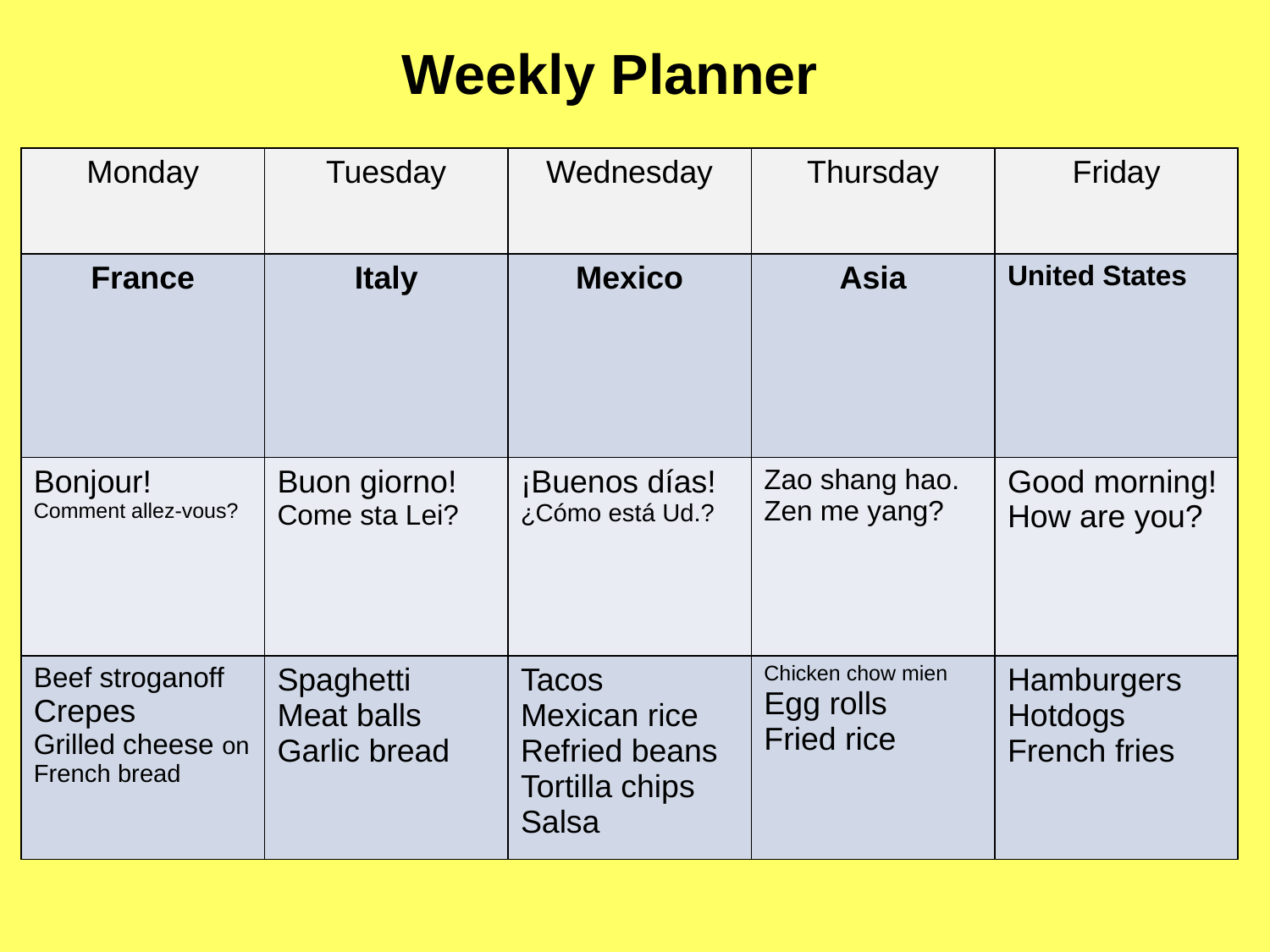

Weekly Planner
| Monday | Tuesday | Wednesday | Thursday | Friday |
| --- | --- | --- | --- | --- |
| France | Italy | Mexico | Asia | United States |
| Bonjour! Comment allez-vous? | Buon giorno! Come sta Lei? | ¡Buenos días! ¿Cómo está Ud.? | Zao shang hao. Zen me yang? | Good morning! How are you? |
| Beef stroganoff Crepes Grilled cheese on French bread | Spaghetti Meat balls Garlic bread | Tacos Mexican rice Refried beans Tortilla chips Salsa | Chicken chow mien Egg rolls Fried rice | Hamburgers Hotdogs French fries |